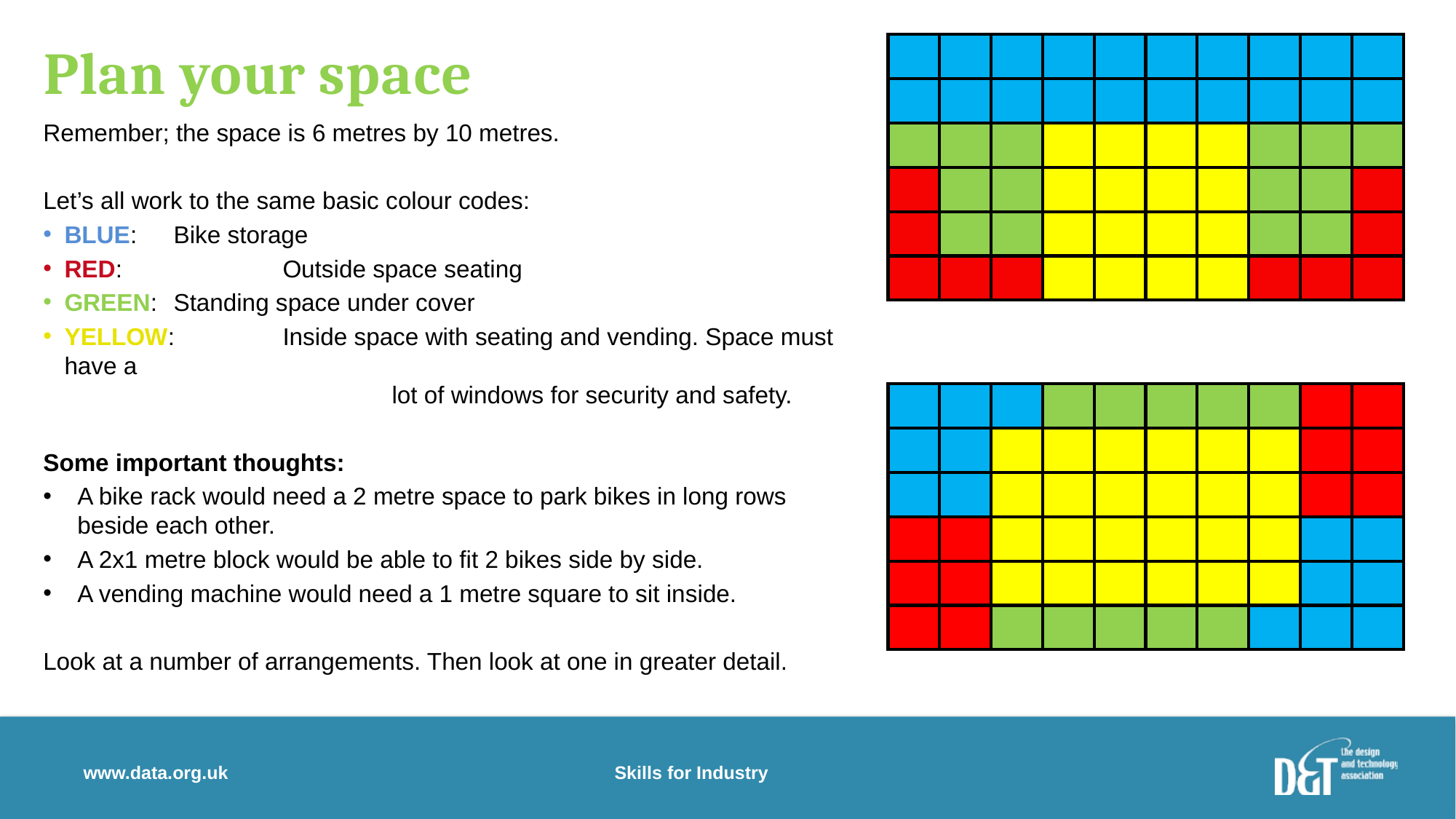

# Plan your space
|  |  |  |  |  |  |  |  |  |  |
| --- | --- | --- | --- | --- | --- | --- | --- | --- | --- |
|  |  |  |  |  |  |  |  |  |  |
|  |  |  |  |  |  |  |  |  |  |
|  |  |  |  |  |  |  |  |  |  |
|  |  |  |  |  |  |  |  |  |  |
|  |  |  |  |  |  |  |  |  |  |
Remember; the space is 6 metres by 10 metres.
Let’s all work to the same basic colour codes:
BLUE:	Bike storage
RED: 		Outside space seating
GREEN:	Standing space under cover
YELLOW:	Inside space with seating and vending. Space must have a
			lot of windows for security and safety.

Some important thoughts:
A bike rack would need a 2 metre space to park bikes in long rows beside each other.
A 2x1 metre block would be able to fit 2 bikes side by side.
A vending machine would need a 1 metre square to sit inside.

Look at a number of arrangements. Then look at one in greater detail.
|  |  |  |  |  |  |  |  |  |  |
| --- | --- | --- | --- | --- | --- | --- | --- | --- | --- |
|  |  |  |  |  |  |  |  |  |  |
|  |  |  |  |  |  |  |  |  |  |
|  |  |  |  |  |  |  |  |  |  |
|  |  |  |  |  |  |  |  |  |  |
|  |  |  |  |  |  |  |  |  |  |